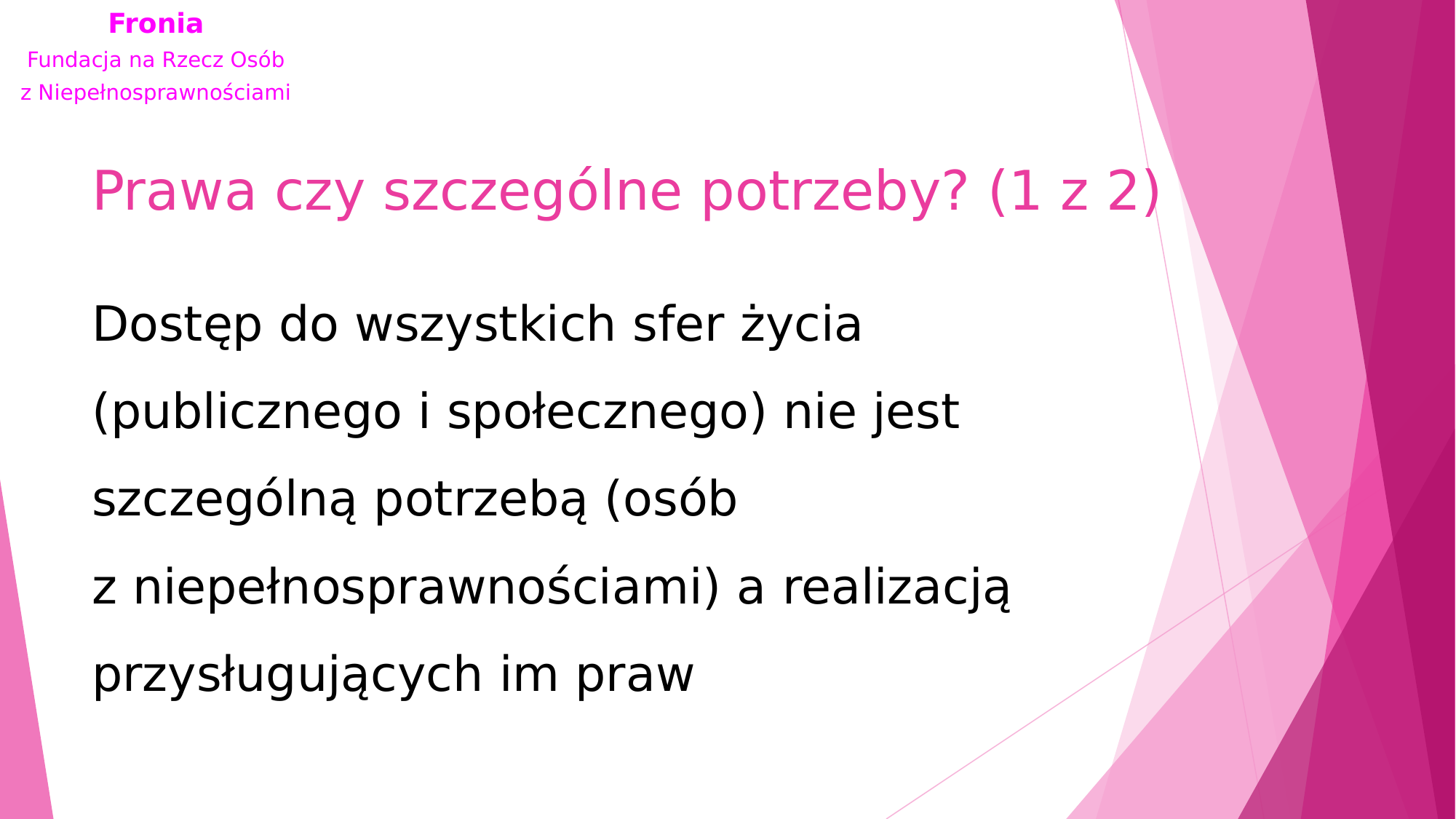

# Prawa czy szczególne potrzeby? (1 z 2)
Dostęp do wszystkich sfer życia (publicznego i społecznego) nie jest szczególną potrzebą (osób z niepełnosprawnościami) a realizacją przysługujących im praw